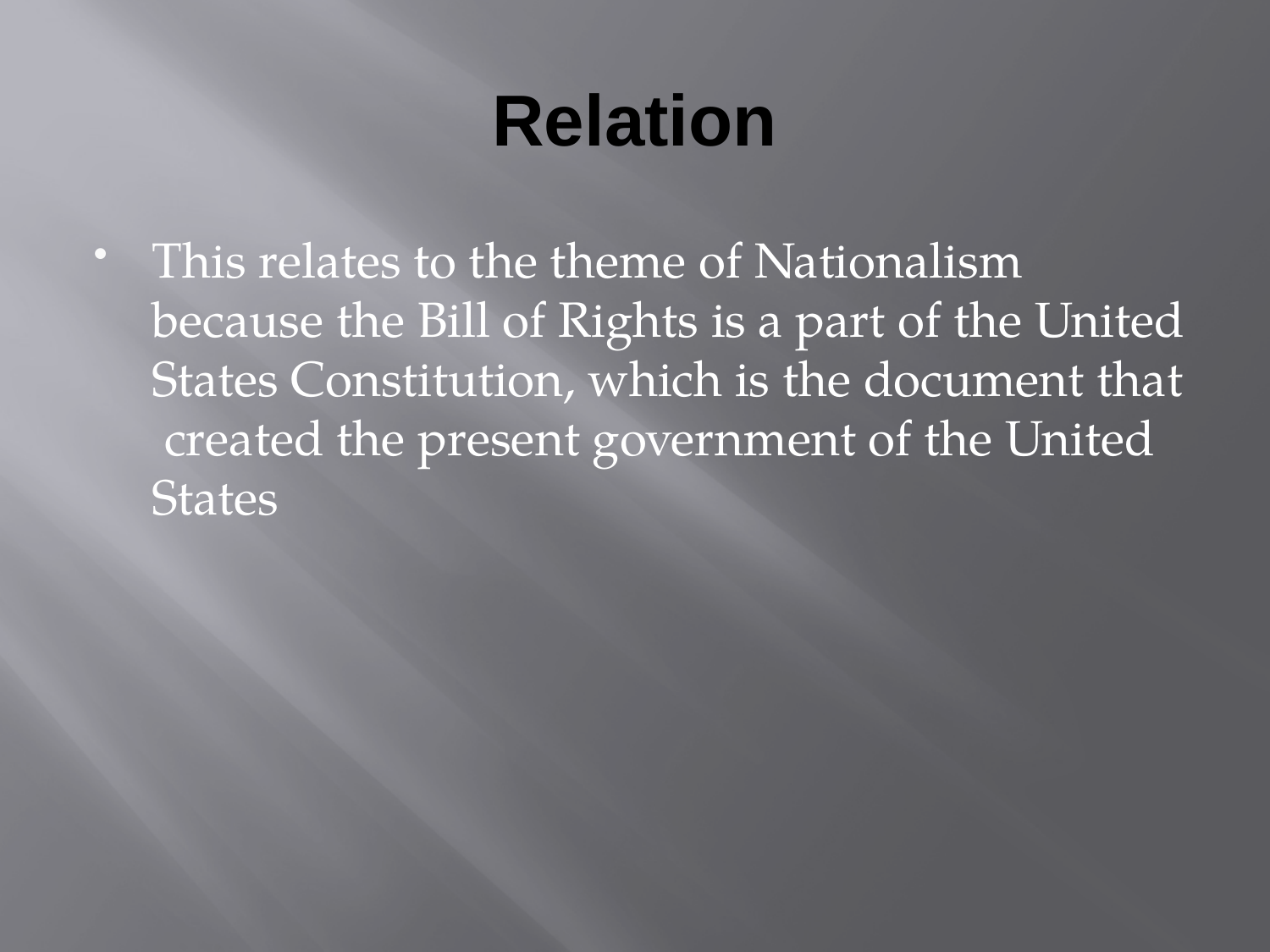

# Relation
This relates to the theme of Nationalism because the Bill of Rights is a part of the United States Constitution, which is the document that  created the present government of the United States